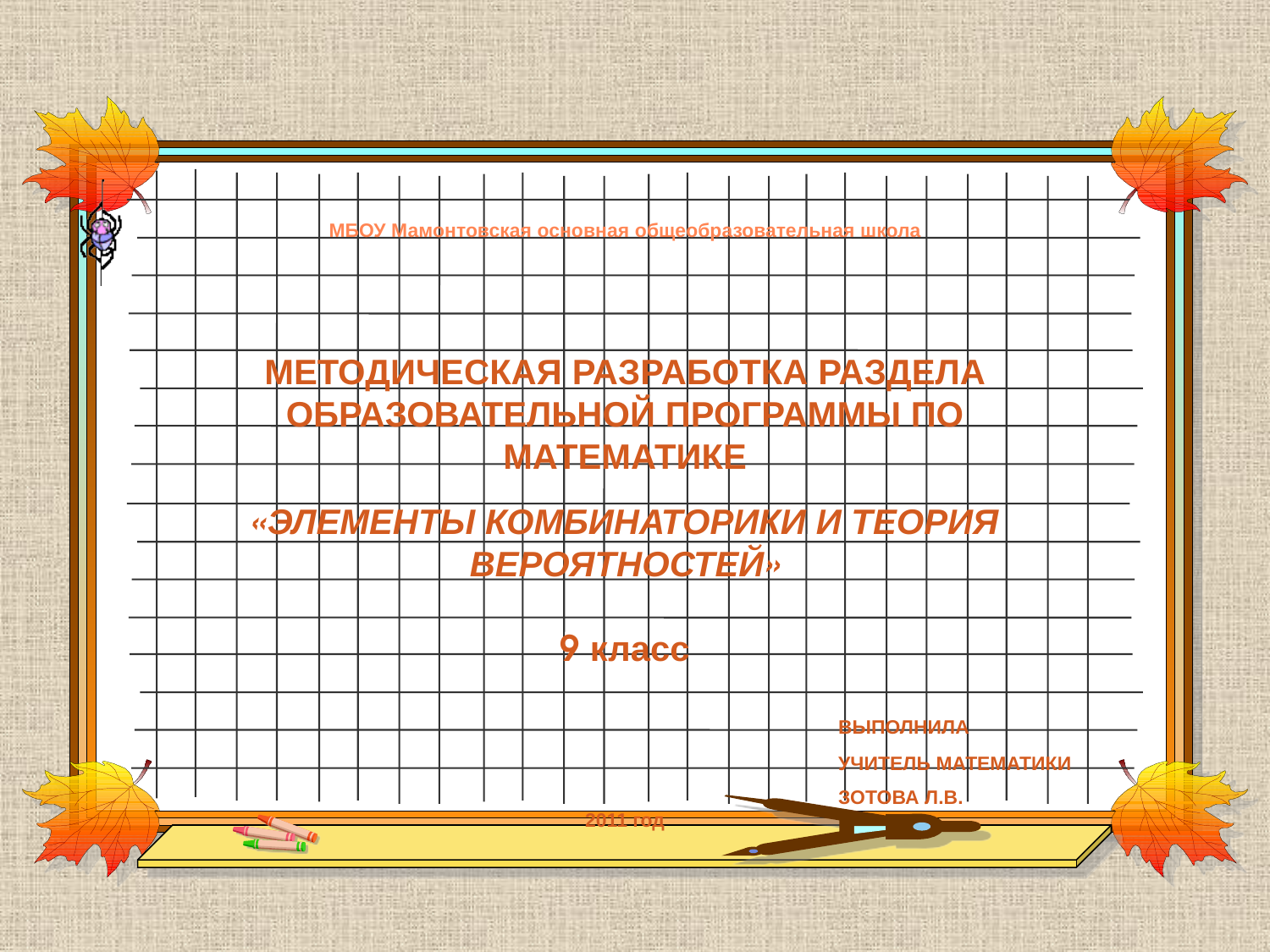

МБОУ Мамонтовская основная общеобразовательная школа

МЕТОДИЧЕСКАЯ РАЗРАБОТКА РАЗДЕЛА ОБРАЗОВАТЕЛЬНОЙ ПРОГРАММЫ ПО МАТЕМАТИКЕ

«ЭЛЕМЕНТЫ КОМБИНАТОРИКИ И ТЕОРИЯ ВЕРОЯТНОСТЕЙ»

9 класс

                                                                                                                           ВЫПОЛНИЛА

                                                                                                                           УЧИТЕЛЬ МАТЕМАТИКИ

                                                                                                                           ЗОТОВА Л.В.
2011 год